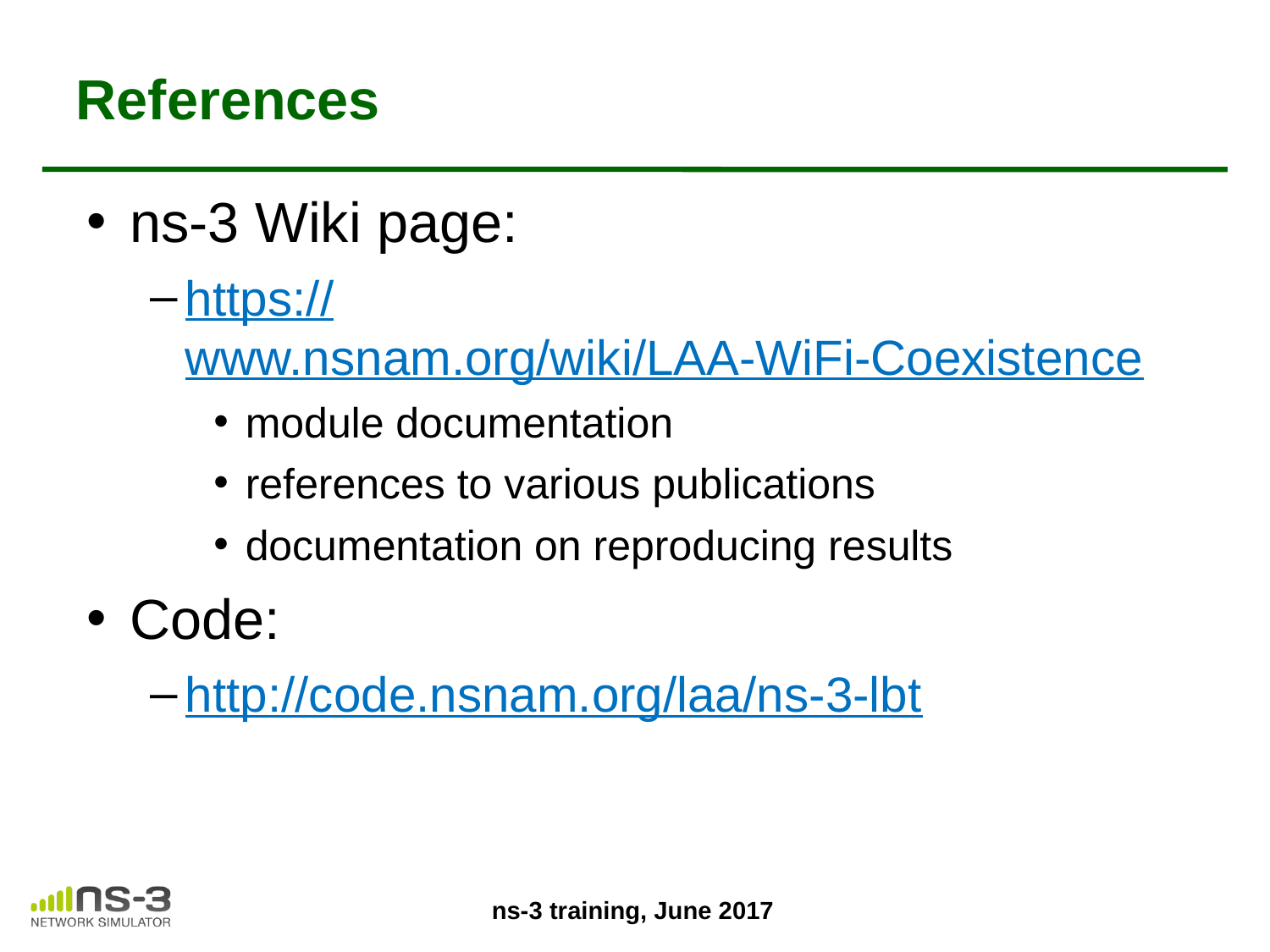

# References
ns-3 Wiki page:
https://www.nsnam.org/wiki/LAA-WiFi-Coexistence
module documentation
references to various publications
documentation on reproducing results
Code:
http://code.nsnam.org/laa/ns-3-lbt
ns-3 training, June 2017